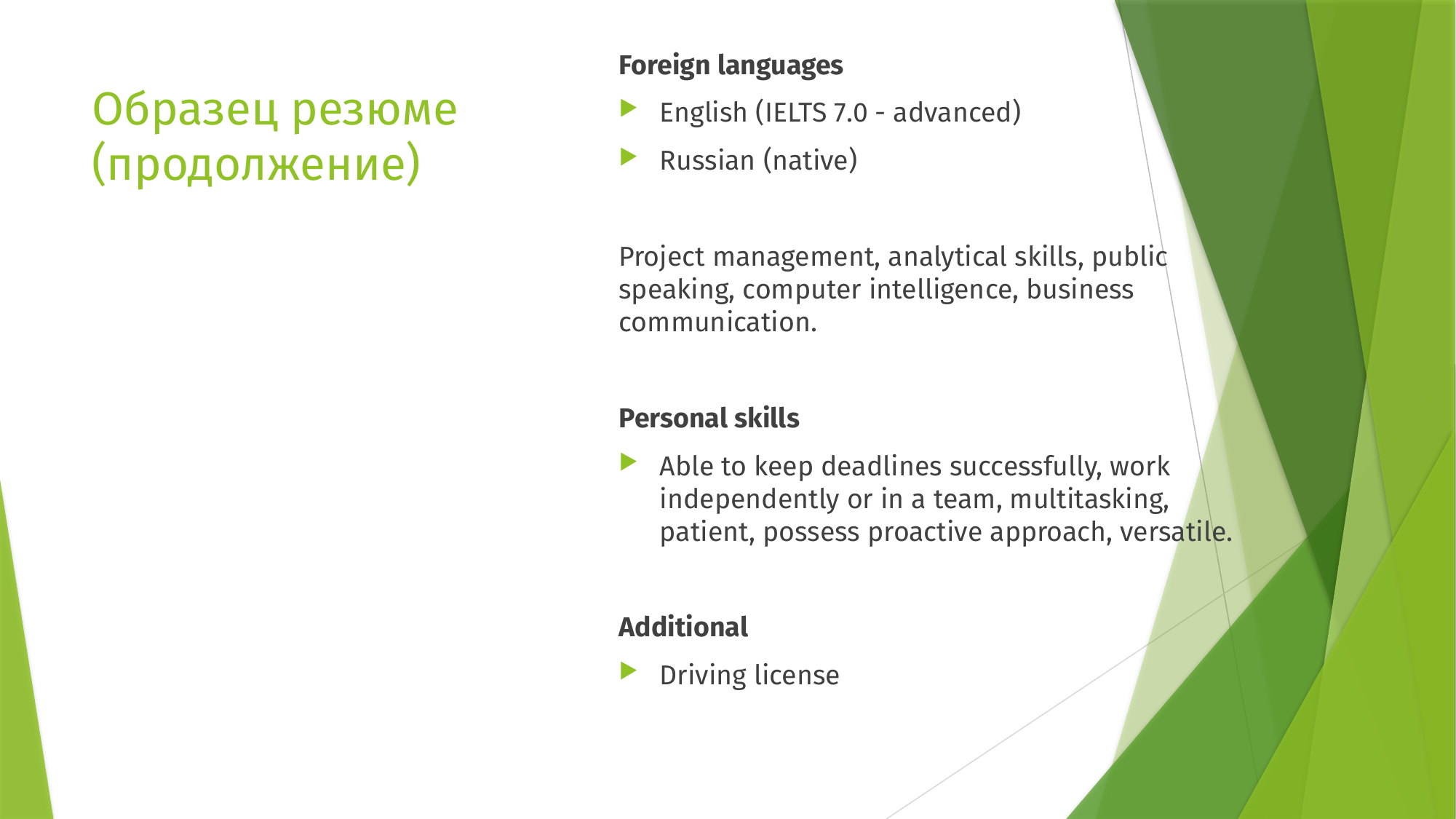

Foreign languages
English (IELTS 7.0 - advanced)
Russian (native)

Project management, analytical skills, public speaking, computer intelligence, business communication.

Personal skills
Able to keep deadlines successfully, work independently or in a team, multitasking, patient, possess proactive approach, versatile.

Additional
Driving license

# Образец резюме (продолжение)